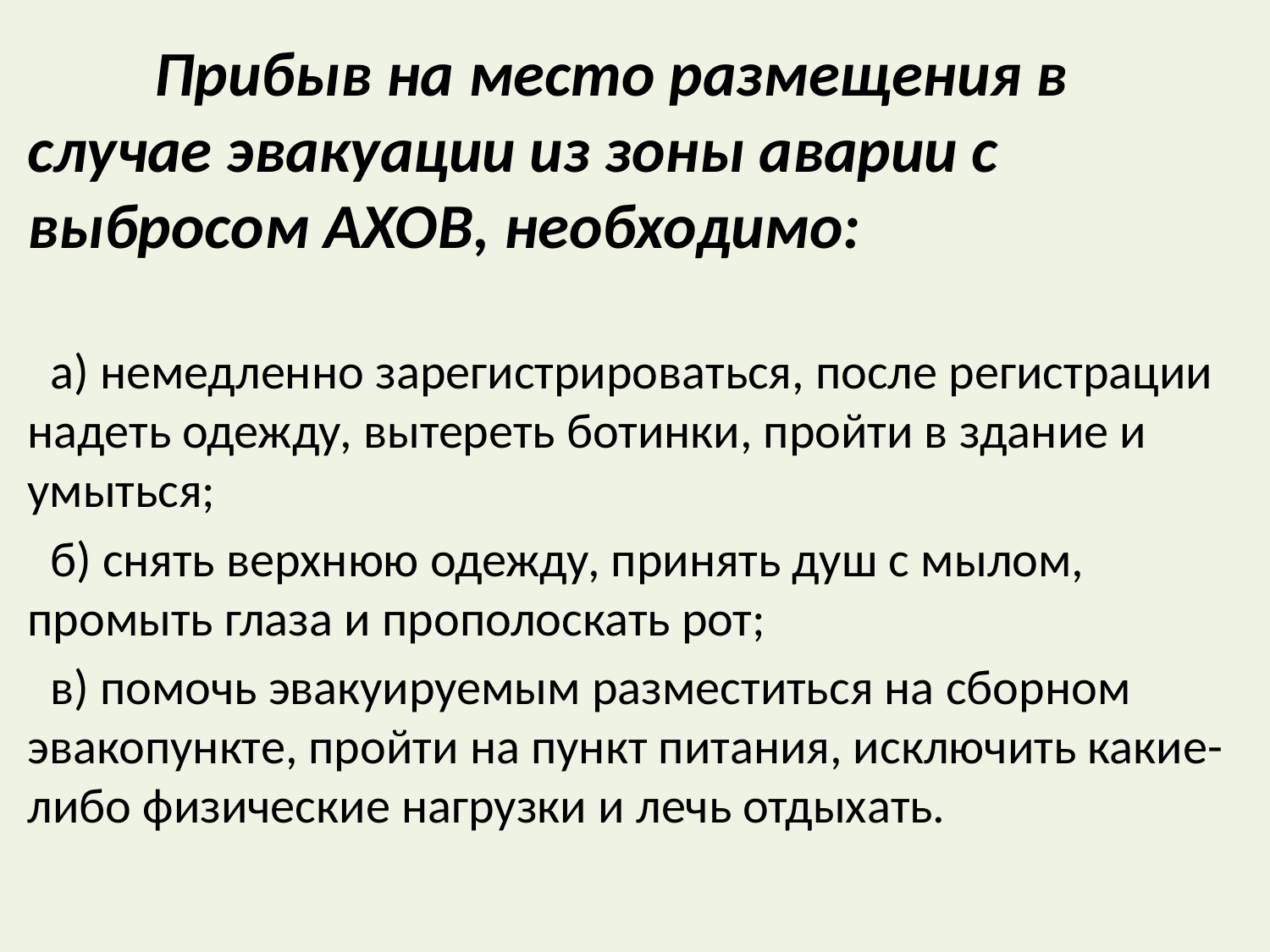

#
          Прибыв на место размещения в случае эвакуации из зоны аварии с выбросом АХОВ, необходимо:

  а) немедленно зарегистрироваться, после регистрации надеть одежду, вытереть ботинки, пройти в здание и умыться;
  б) снять верхнюю одежду, принять душ с мылом, промыть глаза и прополоскать рот;
  в) помочь эвакуируемым разместиться на сборном эвакопункте, пройти на пункт питания, исключить какие-либо физические нагрузки и лечь отдыхать.